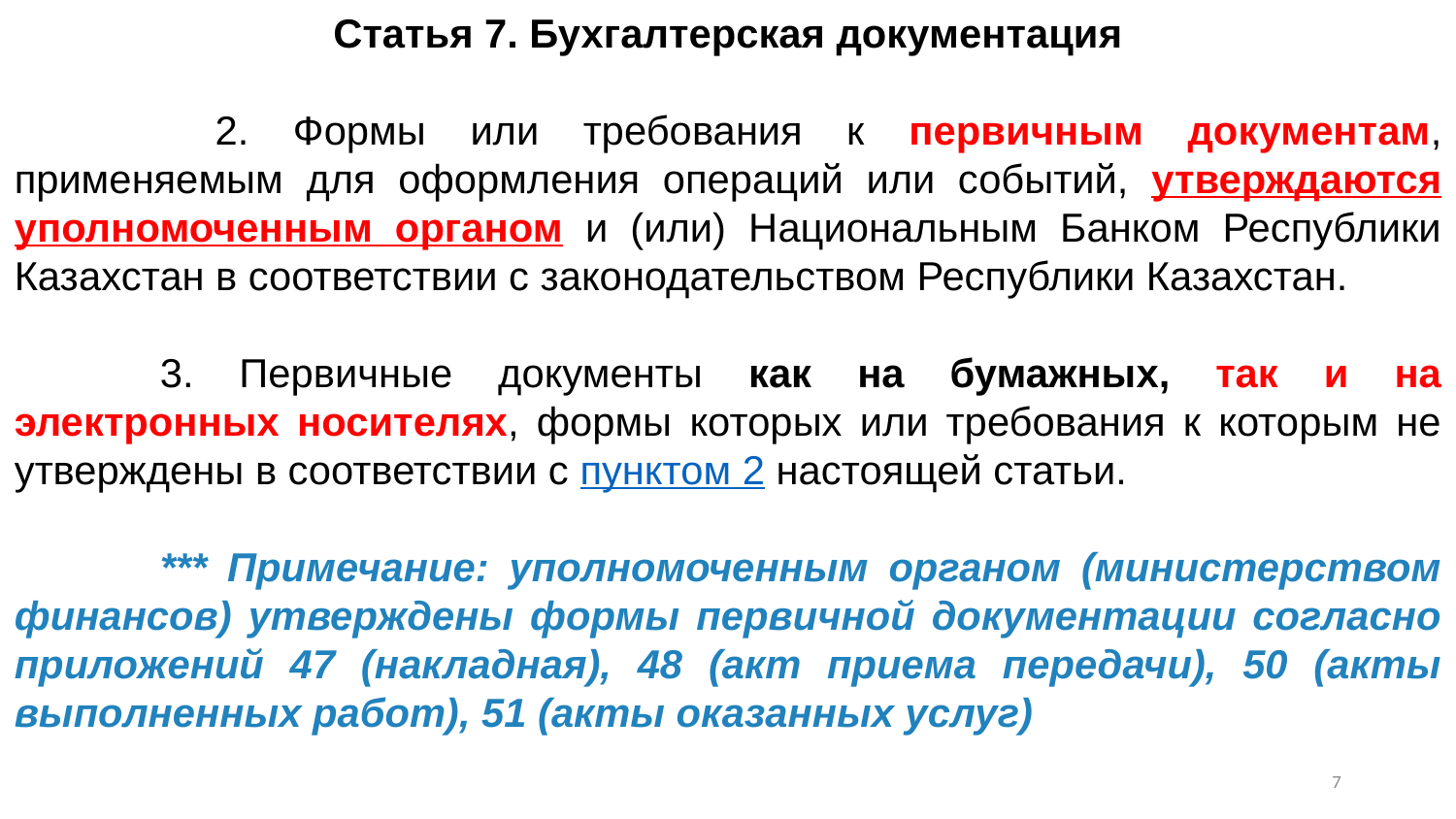

Статья 7. Бухгалтерская документация

	  2. Формы или требования к первичным документам, применяемым для оформления операций или событий, утверждаются уполномоченным органом и (или) Национальным Банком Республики Казахстан в соответствии с законодательством Республики Казахстан.

	3. Первичные документы как на бумажных, так и на электронных носителях, формы которых или требования к которым не утверждены в соответствии с пунктом 2 настоящей статьи.

	*** Примечание: уполномоченным органом (министерством финансов) утверждены формы первичной документации согласно приложений 47 (накладная), 48 (акт приема передачи), 50 (акты выполненных работ), 51 (акты оказанных услуг)

7